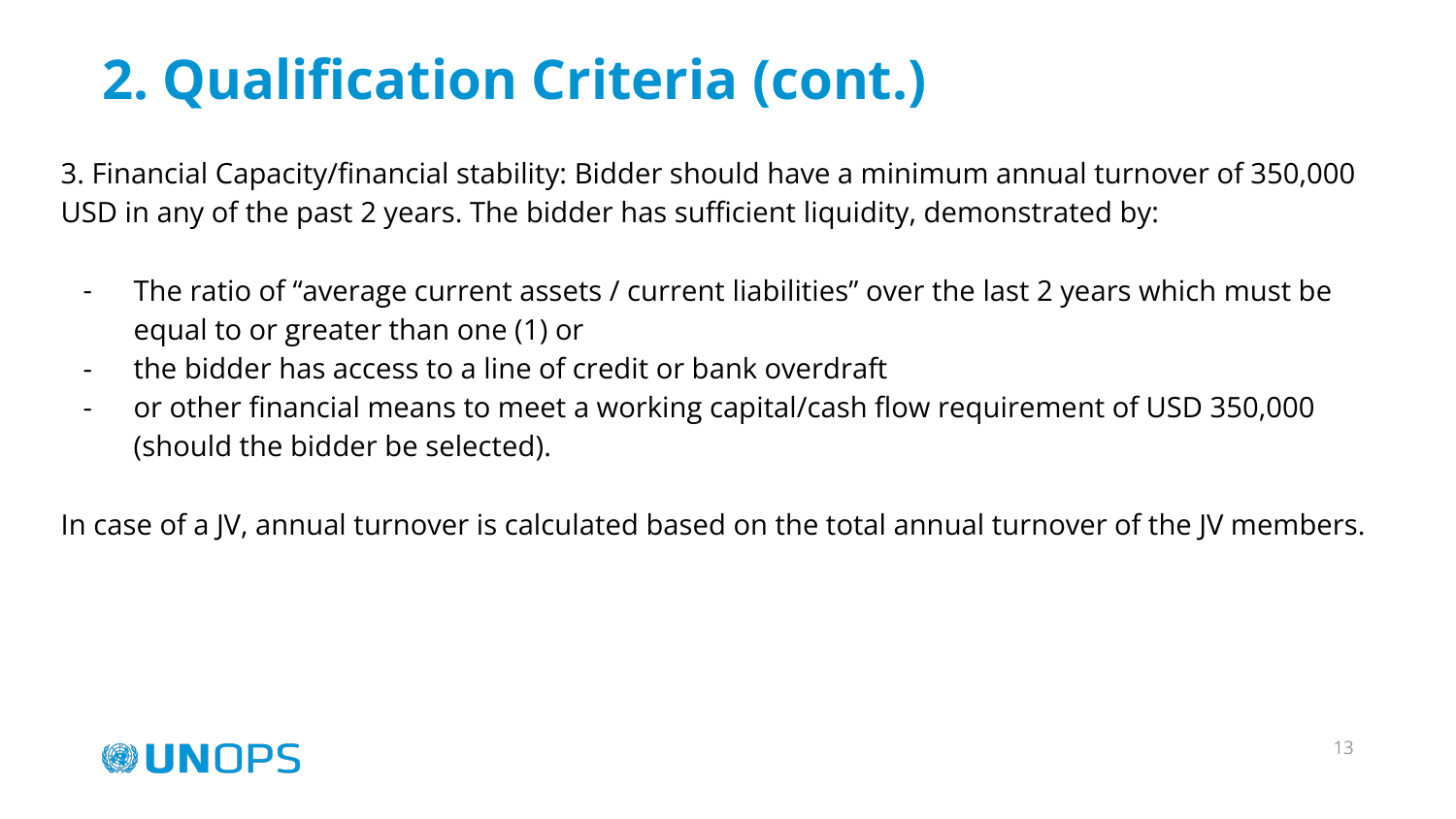

# 2. Qualification Criteria (cont.)

3. Financial Capacity/financial stability: Bidder should have a minimum annual turnover of 350,000 USD in any of the past 2 years. The bidder has sufficient liquidity, demonstrated by:

The ratio of “average current assets / current liabilities” over the last 2 years which must be equal to or greater than one (1) or
the bidder has access to a line of credit or bank overdraft
or other financial means to meet a working capital/cash flow requirement of USD 350,000 (should the bidder be selected).

In case of a JV, annual turnover is calculated based on the total annual turnover of the JV members.

13